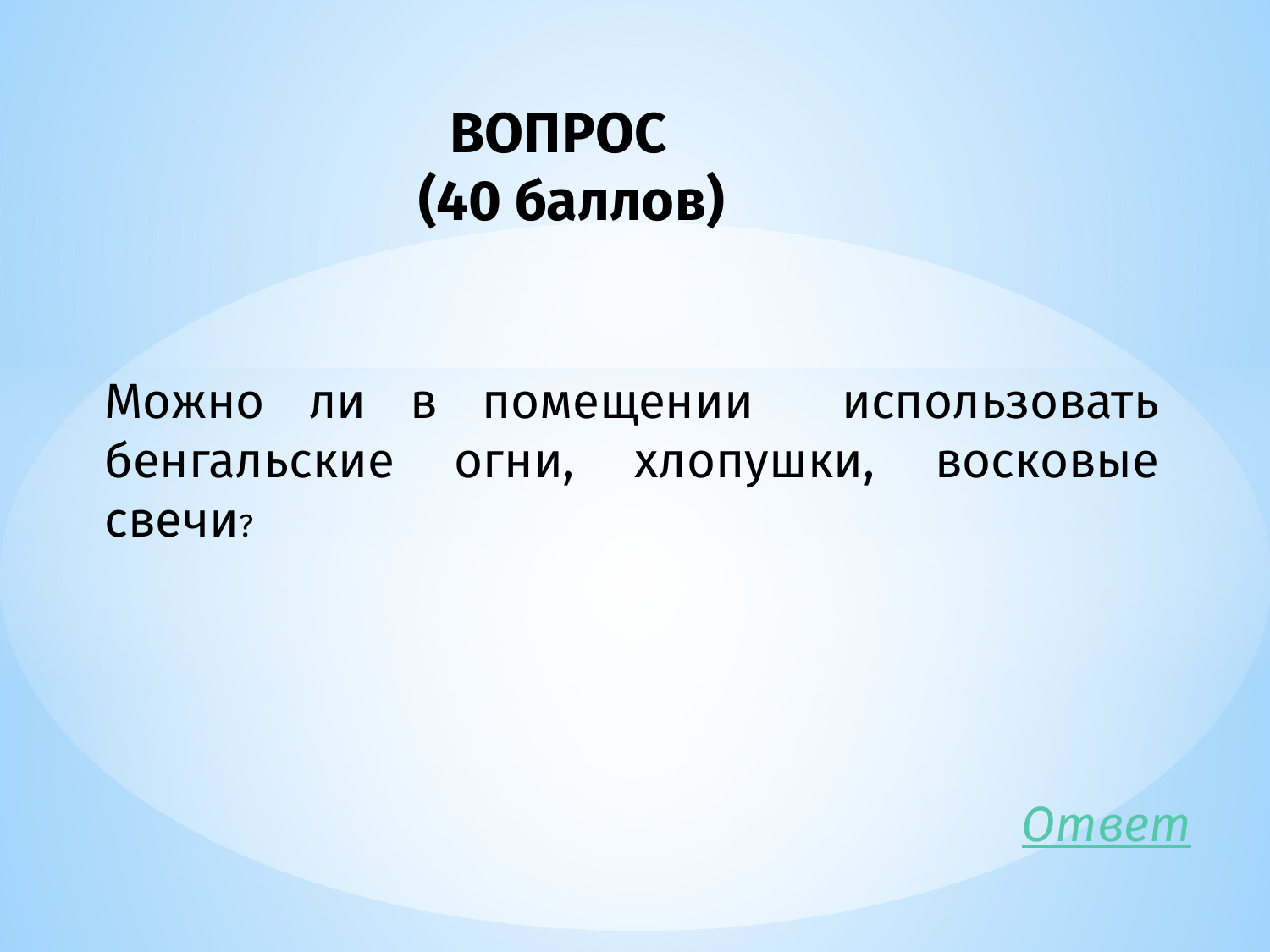

ВОПРОС
(40 баллов)
Можно ли в помещении  использовать бенгальские огни, хлопушки, восковые свечи?
Ответ